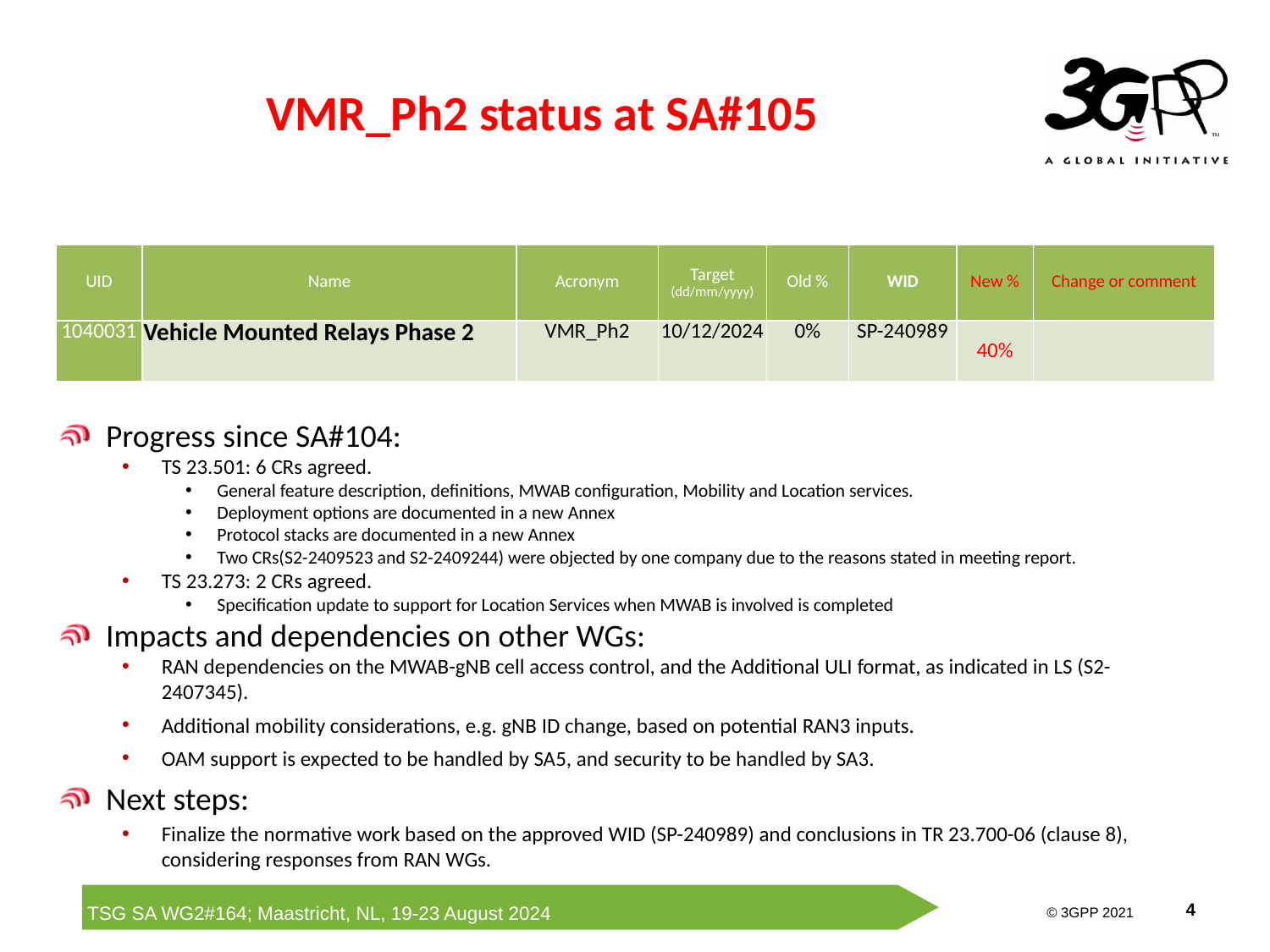

# VMR_Ph2 status at SA#105
| UID | Name | Acronym | Target (dd/mm/yyyy) | Old % | WID | New % | Change or comment |
| --- | --- | --- | --- | --- | --- | --- | --- |
| 1040031 | Vehicle Mounted Relays Phase 2 | VMR\_Ph2 | 10/12/2024 | 0% | SP-240989 | 40% |  |
Progress since SA#104:
TS 23.501: 6 CRs agreed.
General feature description, definitions, MWAB configuration, Mobility and Location services.
Deployment options are documented in a new Annex
Protocol stacks are documented in a new Annex
Two CRs(S2-2409523 and S2-2409244) were objected by one company due to the reasons stated in meeting report.
TS 23.273: 2 CRs agreed.
Specification update to support for Location Services when MWAB is involved is completed
Impacts and dependencies on other WGs:
RAN dependencies on the MWAB-gNB cell access control, and the Additional ULI format, as indicated in LS (S2-2407345).
Additional mobility considerations, e.g. gNB ID change, based on potential RAN3 inputs.
OAM support is expected to be handled by SA5, and security to be handled by SA3.
Next steps:
Finalize the normative work based on the approved WID (SP-240989) and conclusions in TR 23.700-06 (clause 8), considering responses from RAN WGs.